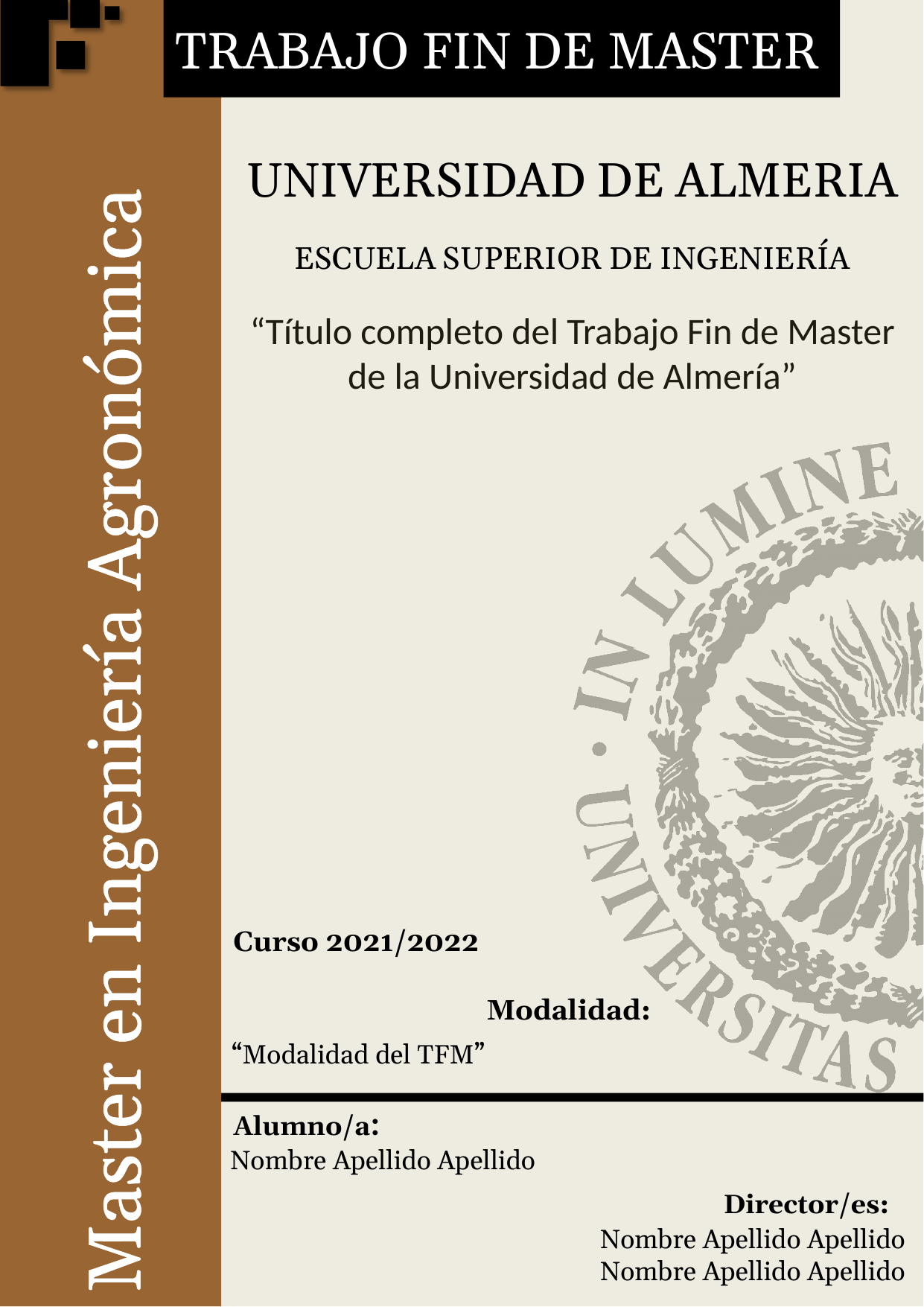

# “Título completo del Trabajo Fin de Master de la Universidad de Almería”
Curso 2021/2022
“Modalidad del TFM”
Nombre Apellido Apellido
Nombre Apellido Apellido
Nombre Apellido Apellido